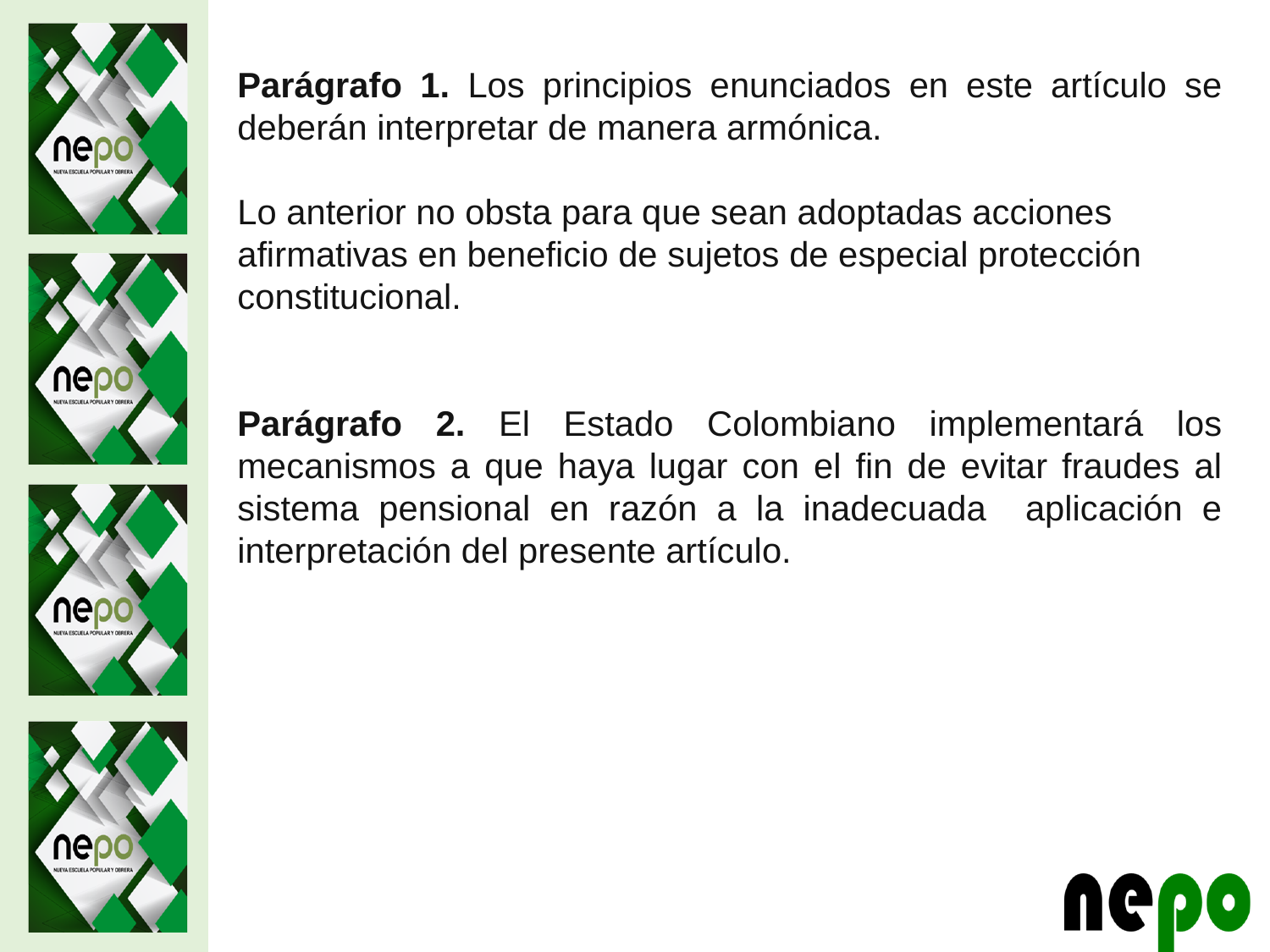

Parágrafo 1. Los principios enunciados en este artículo se deberán interpretar de manera armónica.

Lo anterior no obsta para que sean adoptadas acciones
afirmativas en beneficio de sujetos de especial protección constitucional.

Parágrafo 2. El Estado Colombiano implementará los mecanismos a que haya lugar con el fin de evitar fraudes al sistema pensional en razón a la inadecuada  aplicación e interpretación del presente artículo.